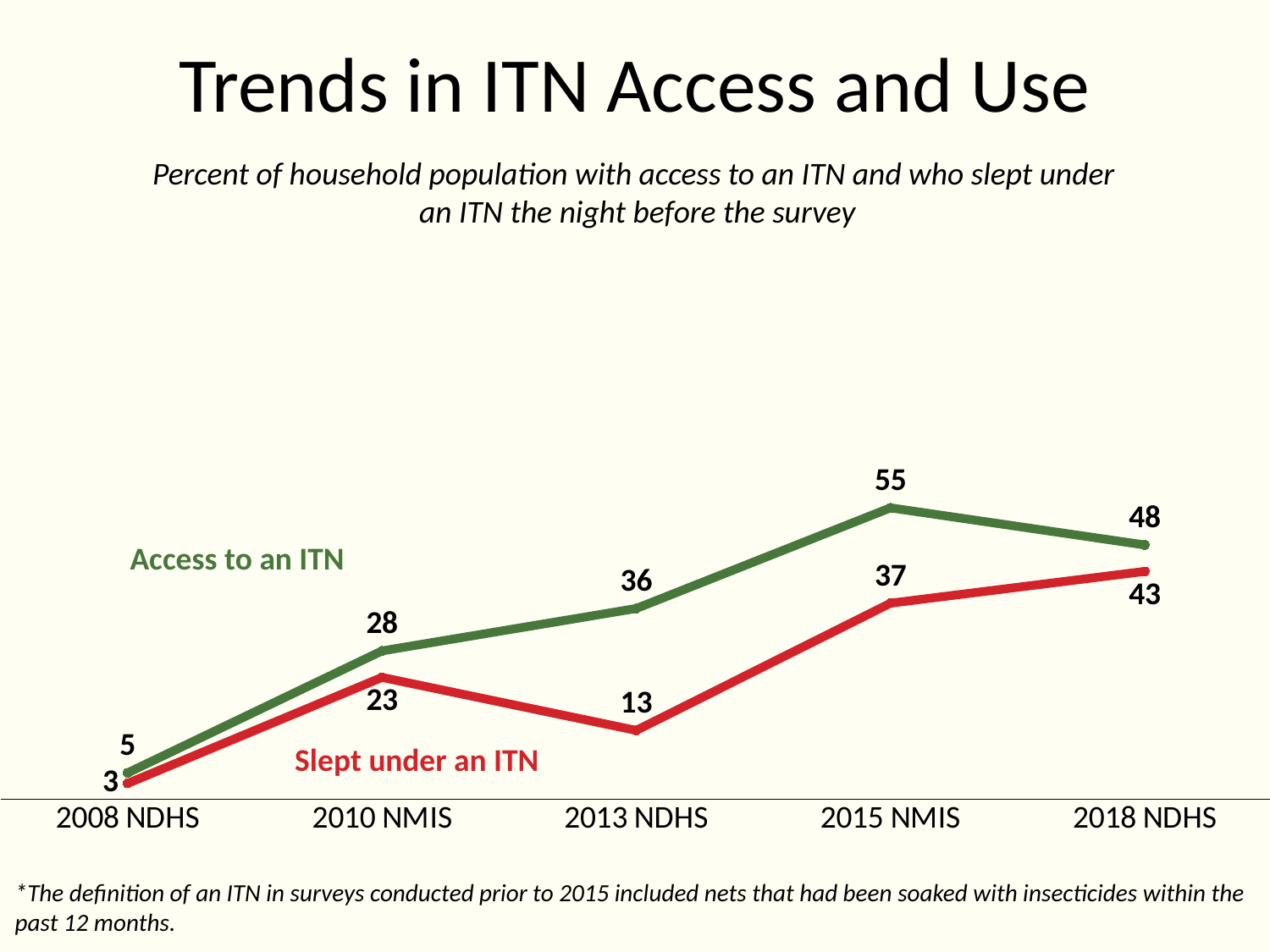

# Trends in ITN Access and Use
Percent of household population with access to an ITN and who slept under
an ITN the night before the survey

### Chart

| Category | Access to an ITN | Slept under an ITN |
|---|---|---|
| 2008 NDHS | 5.0 | 3.0 |
| 2010 NMIS | 28.0 | 23.0 |
| 2013 NDHS | 36.0 | 13.0 |
| 2015 NMIS | 55.0 | 37.0 |
| 2018 NDHS | 48.0 | 43.0 |
Access to an ITN
Slept under an ITN
*The definition of an ITN in surveys conducted prior to 2015 included nets that had been soaked with insecticides within the past 12 months.